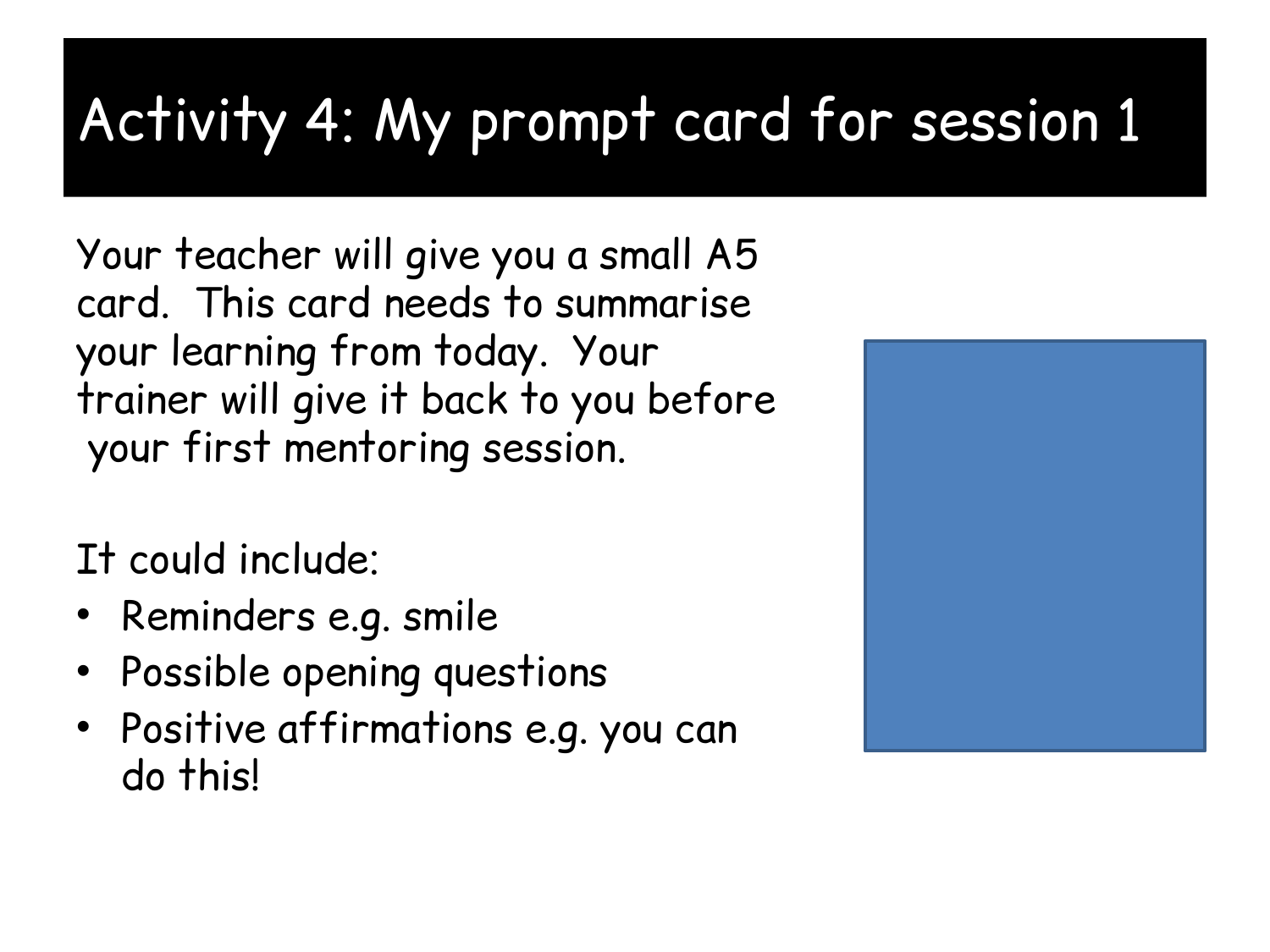

# Activity 4: My prompt card for session 1
Your teacher will give you a small A5 card.  This card needs to summarise your learning from today.  Your trainer will give it back to you before  your first mentoring session.

It could include:
Reminders e.g. smile
Possible opening questions
Positive affirmations e.g. you can do this!